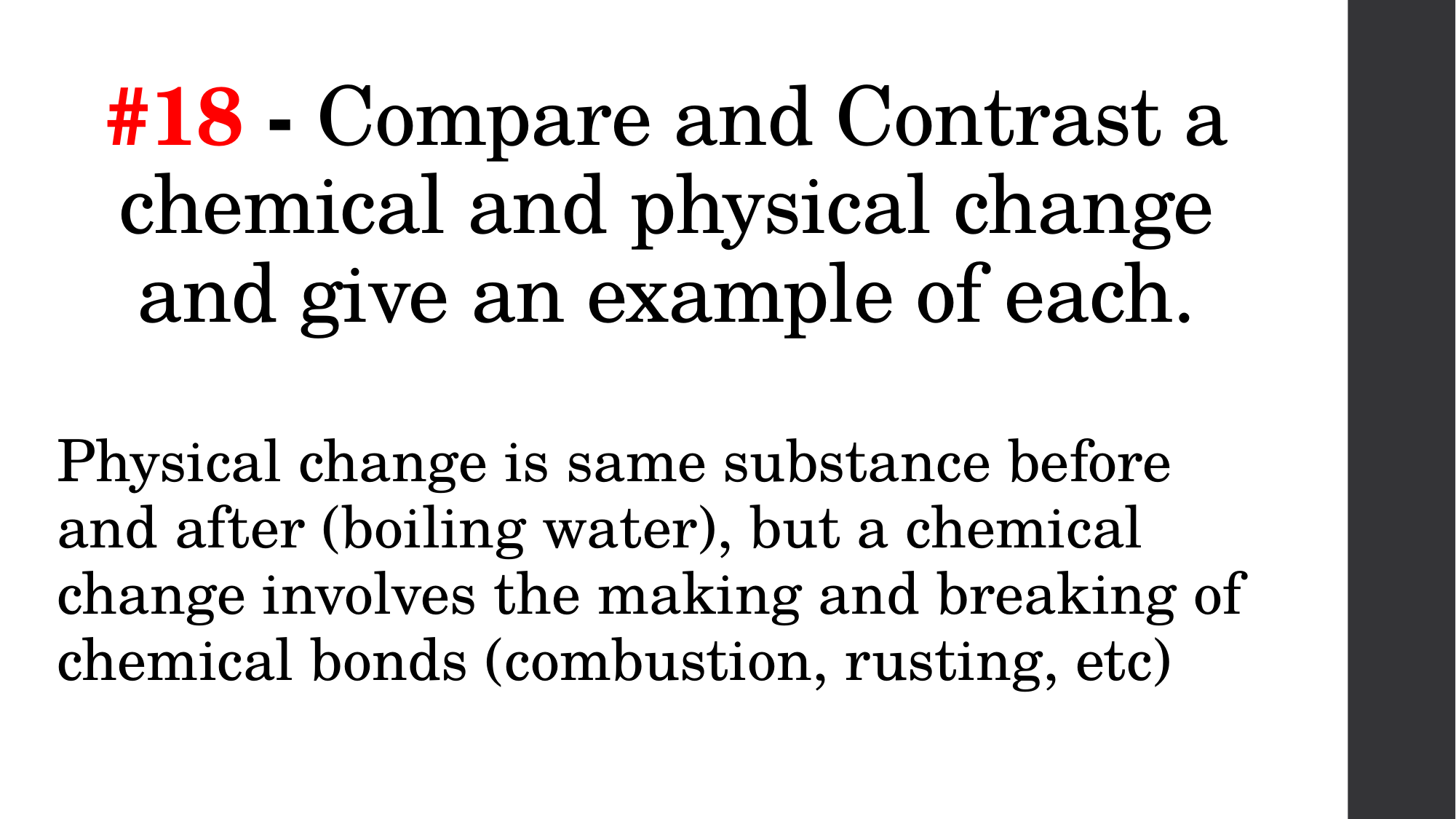

# #18 - Compare and Contrast a chemical and physical change and give an example of each.
Physical change is same substance before and after (boiling water), but a chemical change involves the making and breaking of chemical bonds (combustion, rusting, etc)